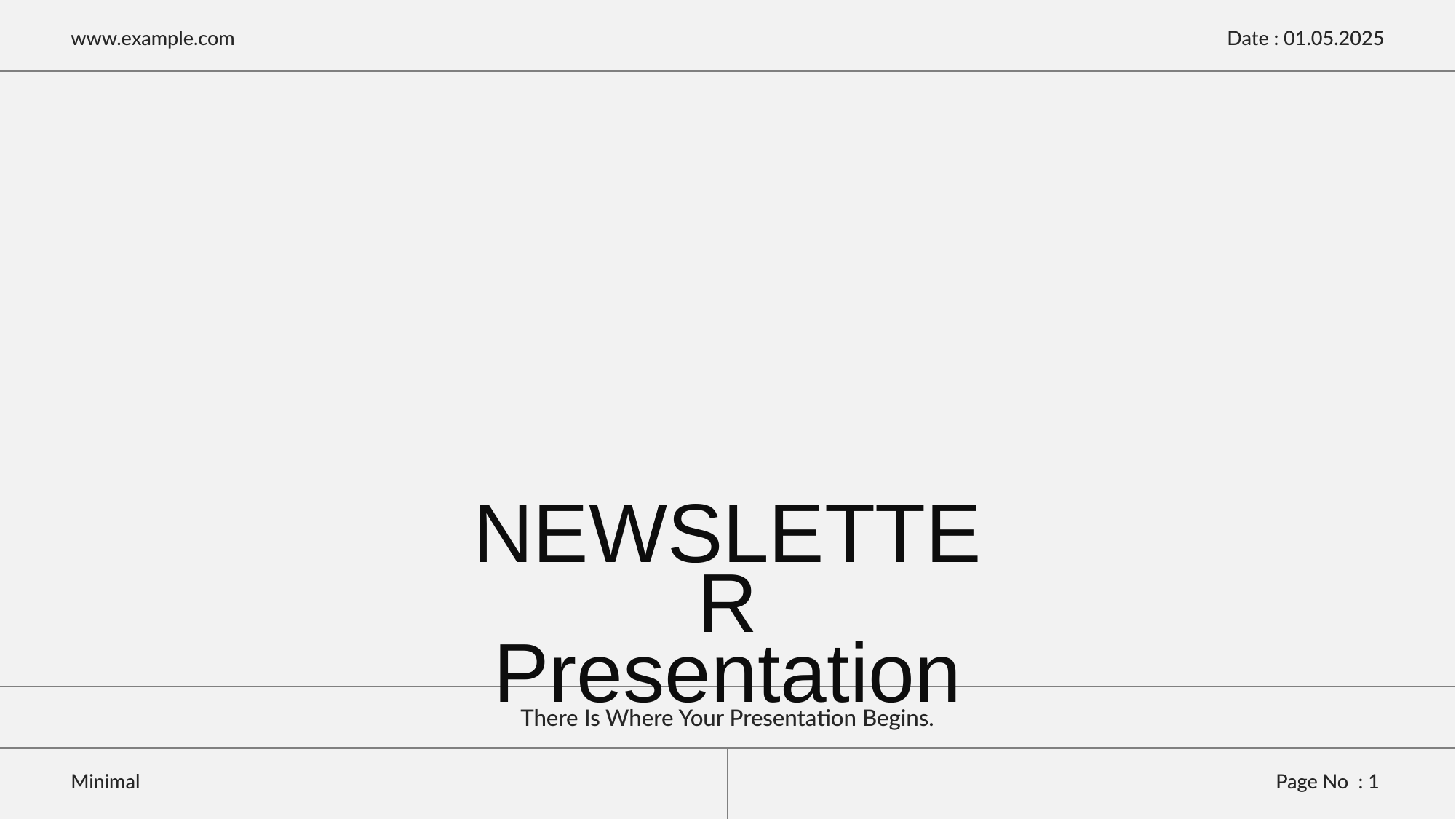

NEWSLETTER
Presentation
There Is Where Your Presentation Begins.